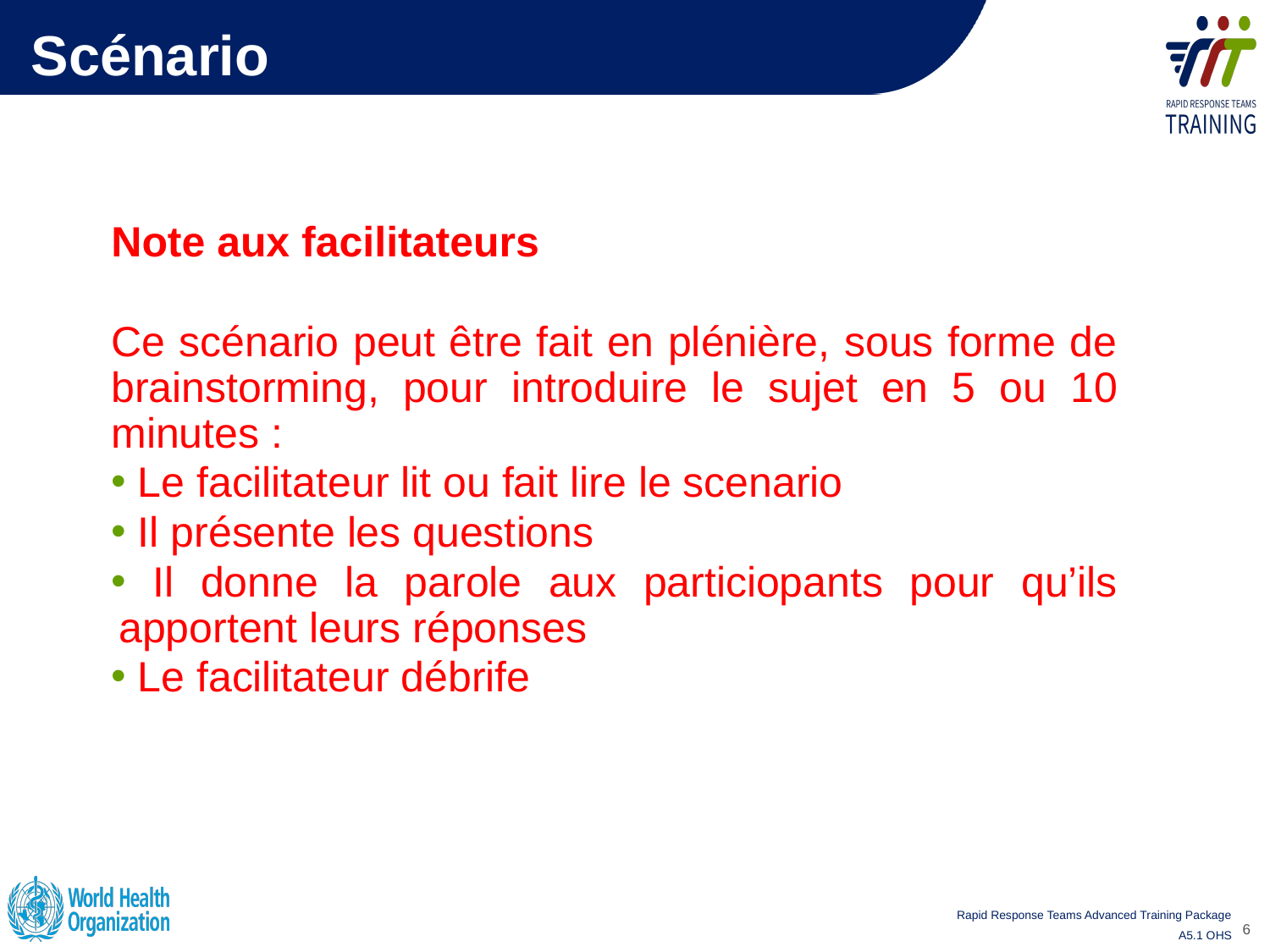

Scénario
Note aux facilitateurs

Ce scénario peut être fait en plénière, sous forme de brainstorming, pour introduire le sujet en 5 ou 10 minutes :
 Le facilitateur lit ou fait lire le scenario
 Il présente les questions
 Il donne la parole aux particiopants pour qu’ils apportent leurs réponses
 Le facilitateur débrife